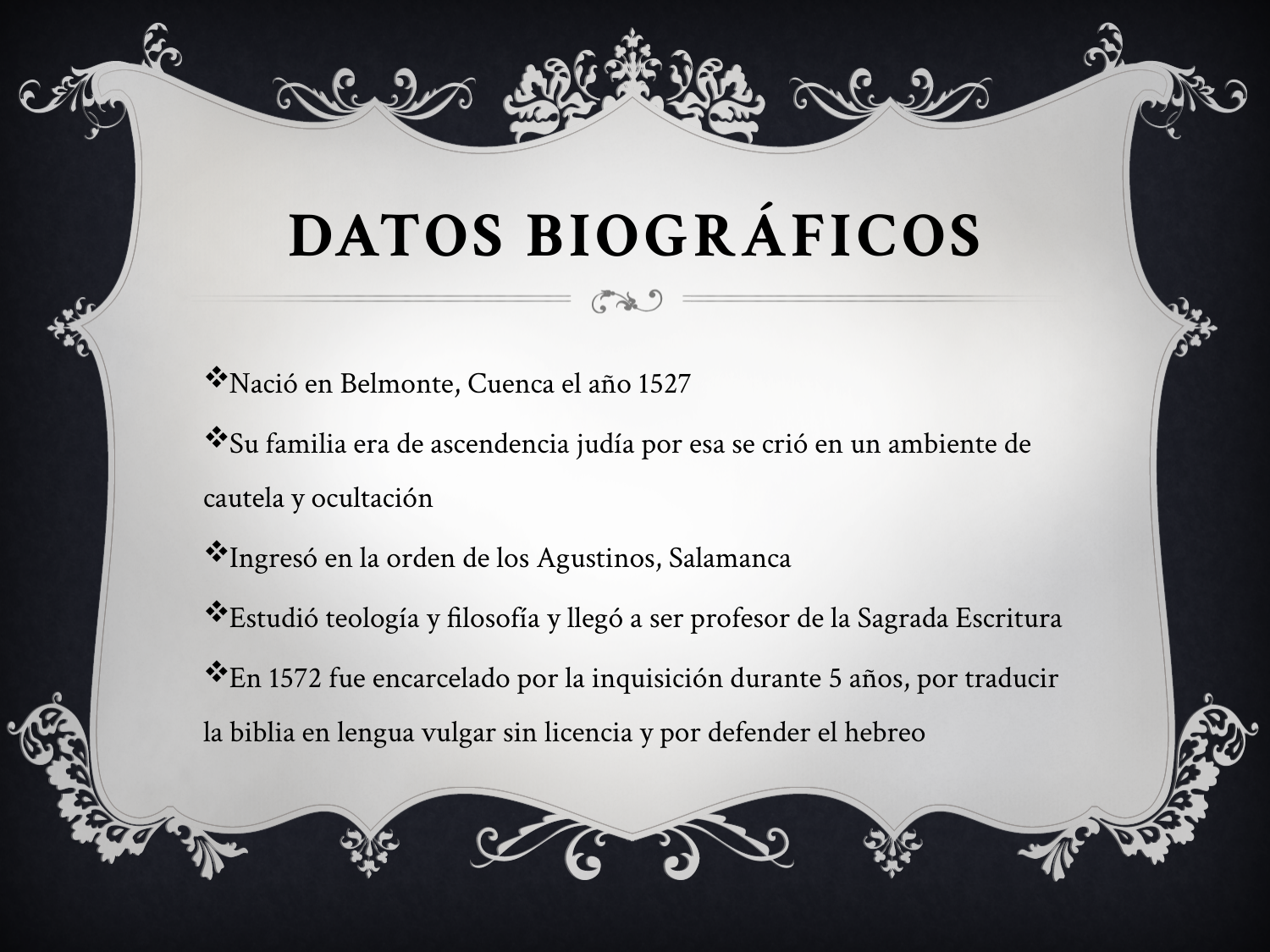

# DATOS BIOGRÁFICOS
Nació en Belmonte, Cuenca el año 1527
Su familia era de ascendencia judía por esa se crió en un ambiente de cautela y ocultación
Ingresó en la orden de los Agustinos, Salamanca
Estudió teología y filosofía y llegó a ser profesor de la Sagrada Escritura
En 1572 fue encarcelado por la inquisición durante 5 años, por traducir la biblia en lengua vulgar sin licencia y por defender el hebreo